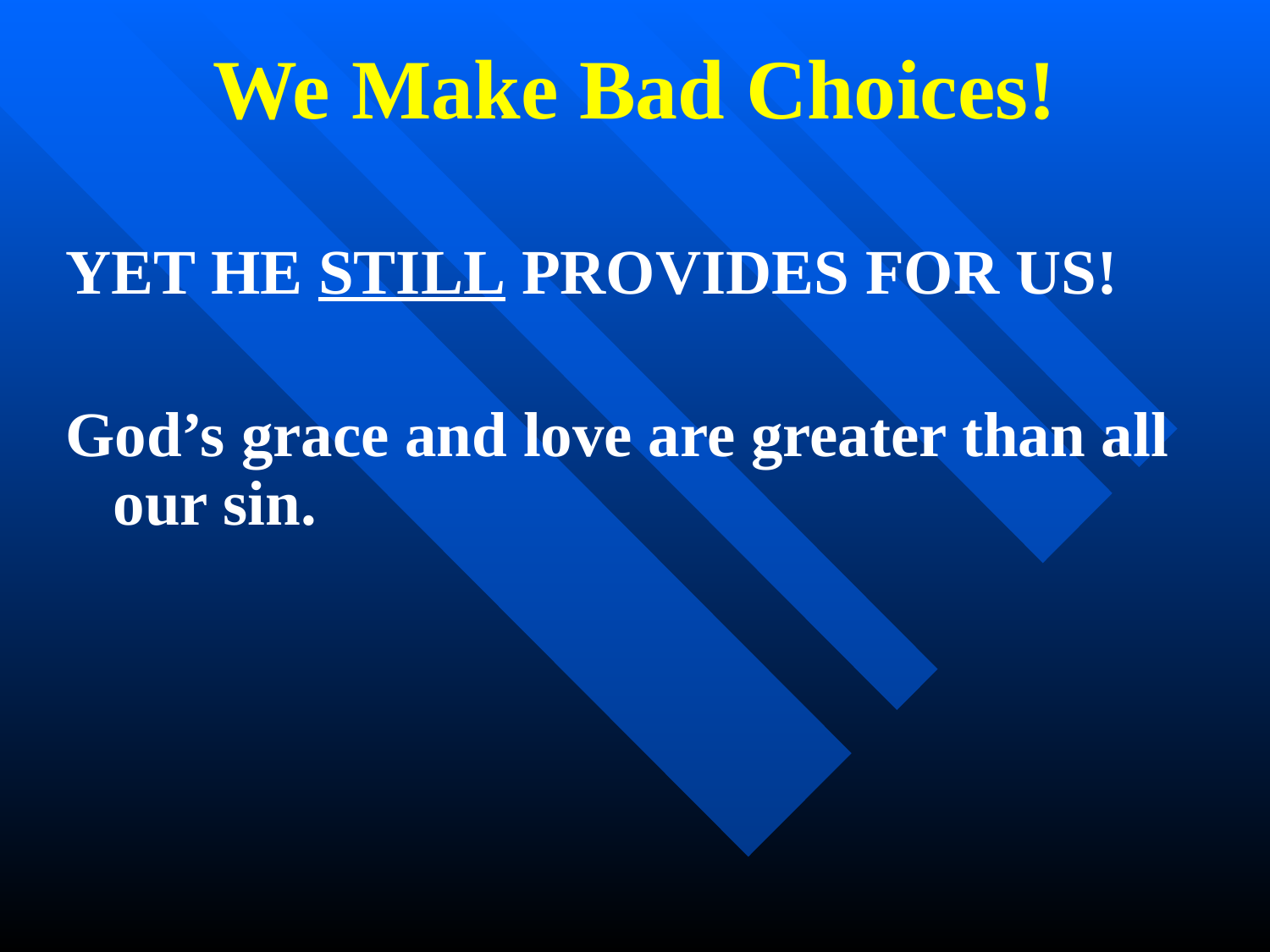

# We Make Bad Choices!
YET HE STILL PROVIDES FOR US!

God’s grace and love are greater than all our sin.